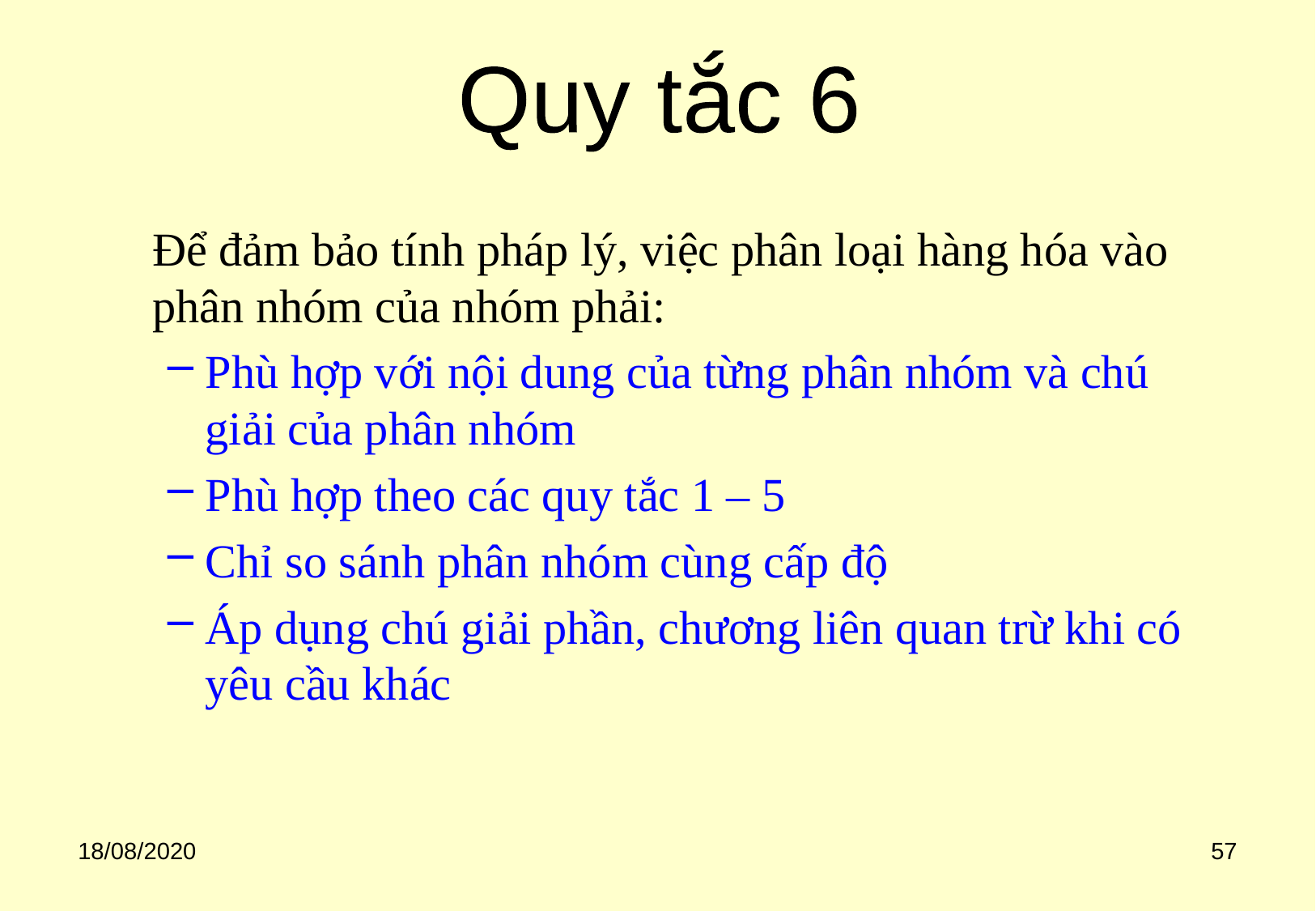

Quy tắc 6
	Để đảm bảo tính pháp lý, việc phân loại hàng hóa vào phân nhóm của nhóm phải:
Phù hợp với nội dung của từng phân nhóm và chú giải của phân nhóm
Phù hợp theo các quy tắc 1 – 5
Chỉ so sánh phân nhóm cùng cấp độ
Áp dụng chú giải phần, chương liên quan trừ khi có yêu cầu khác

18/08/2020
57